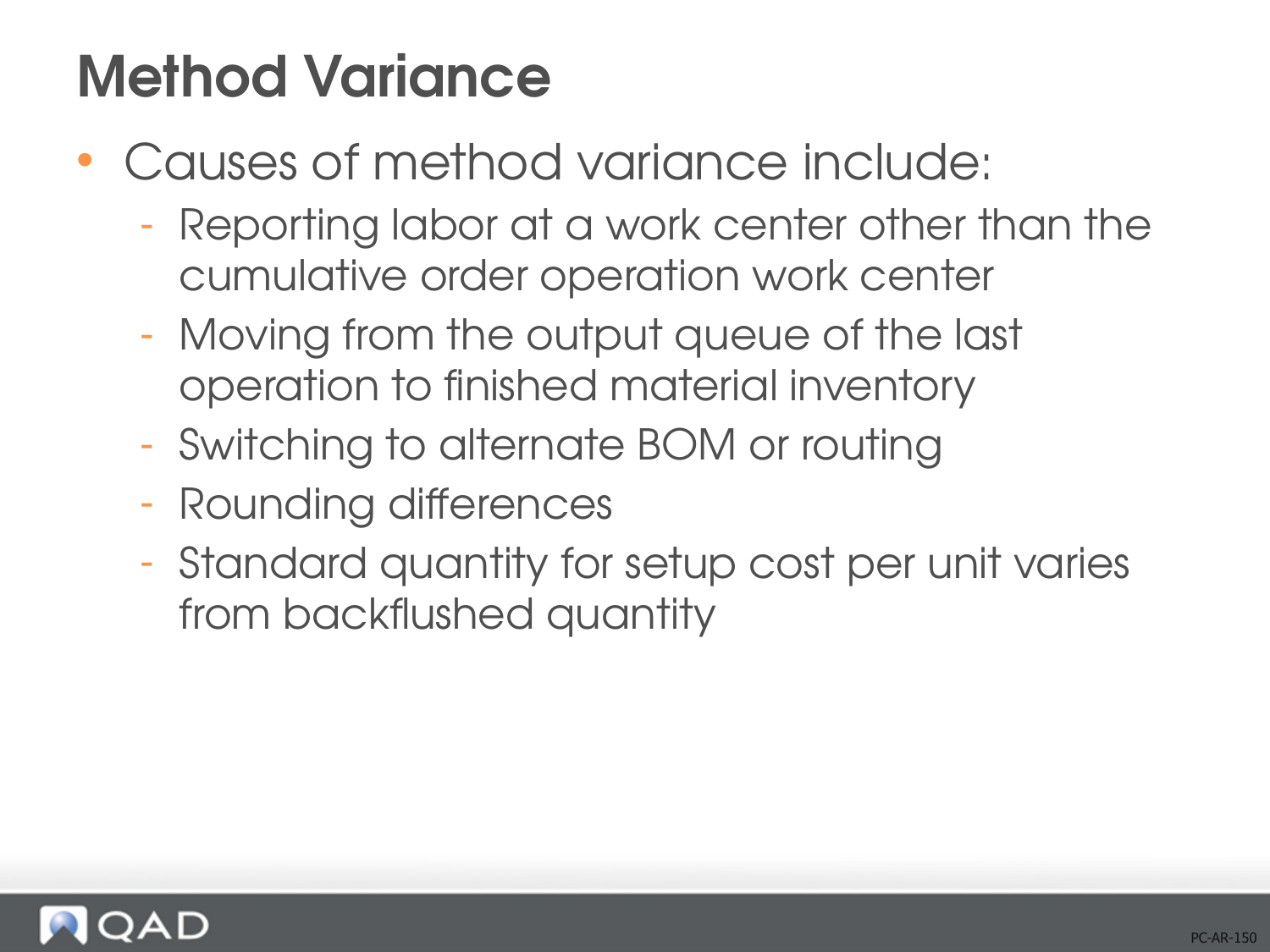

# Method Variance
Causes of method variance include:
Reporting labor at a work center other than the cumulative order operation work center
Moving from the output queue of the last operation to finished material inventory
Switching to alternate BOM or routing
Rounding differences
Standard quantity for setup cost per unit varies from backflushed quantity
PC-AR-150